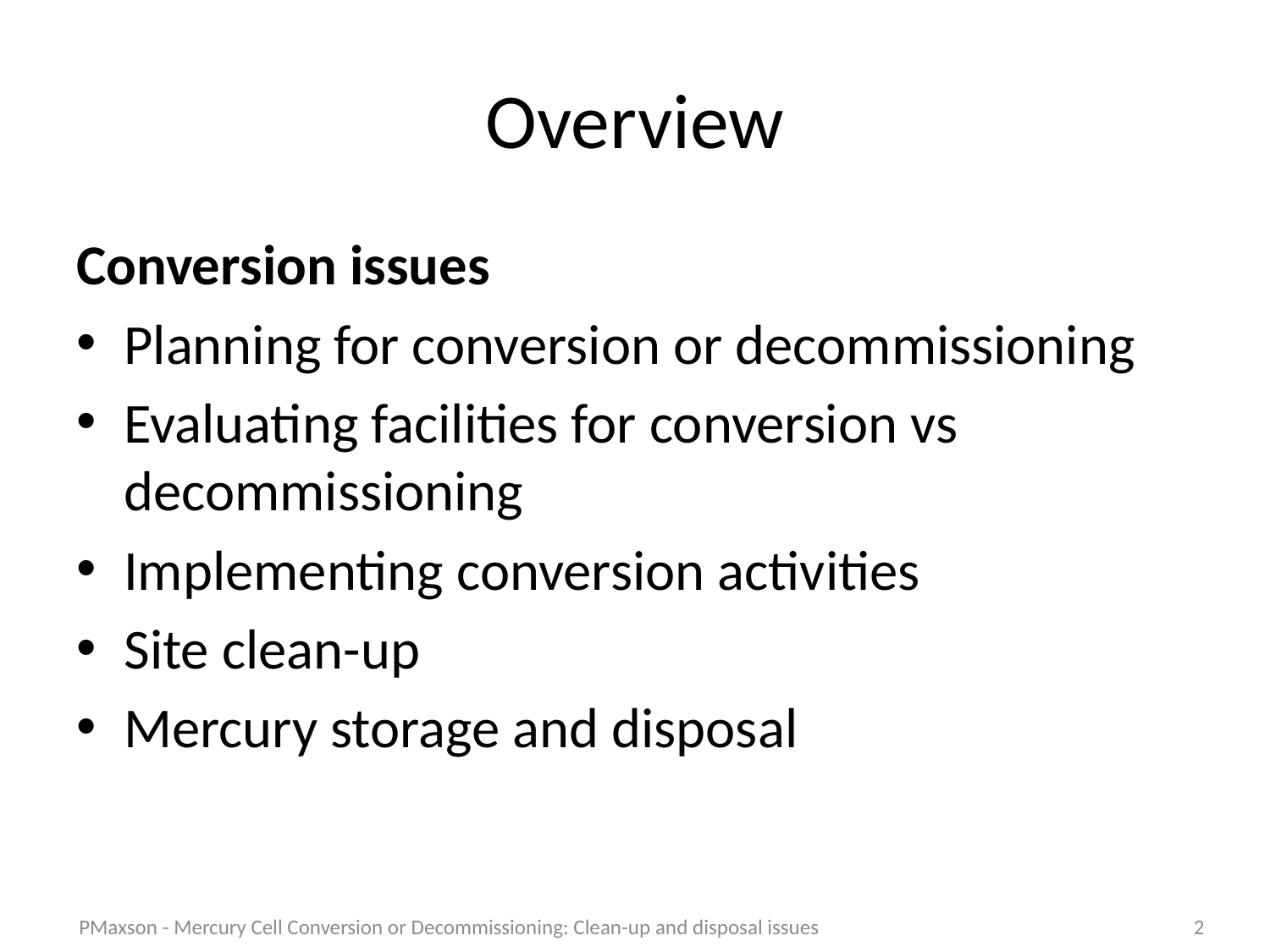

# Overview
Conversion issues
Planning for conversion or decommissioning
Evaluating facilities for conversion vs decommissioning
Implementing conversion activities
Site clean-up
Mercury storage and disposal
PMaxson - Mercury Cell Conversion or Decommissioning: Clean-up and disposal issues
2